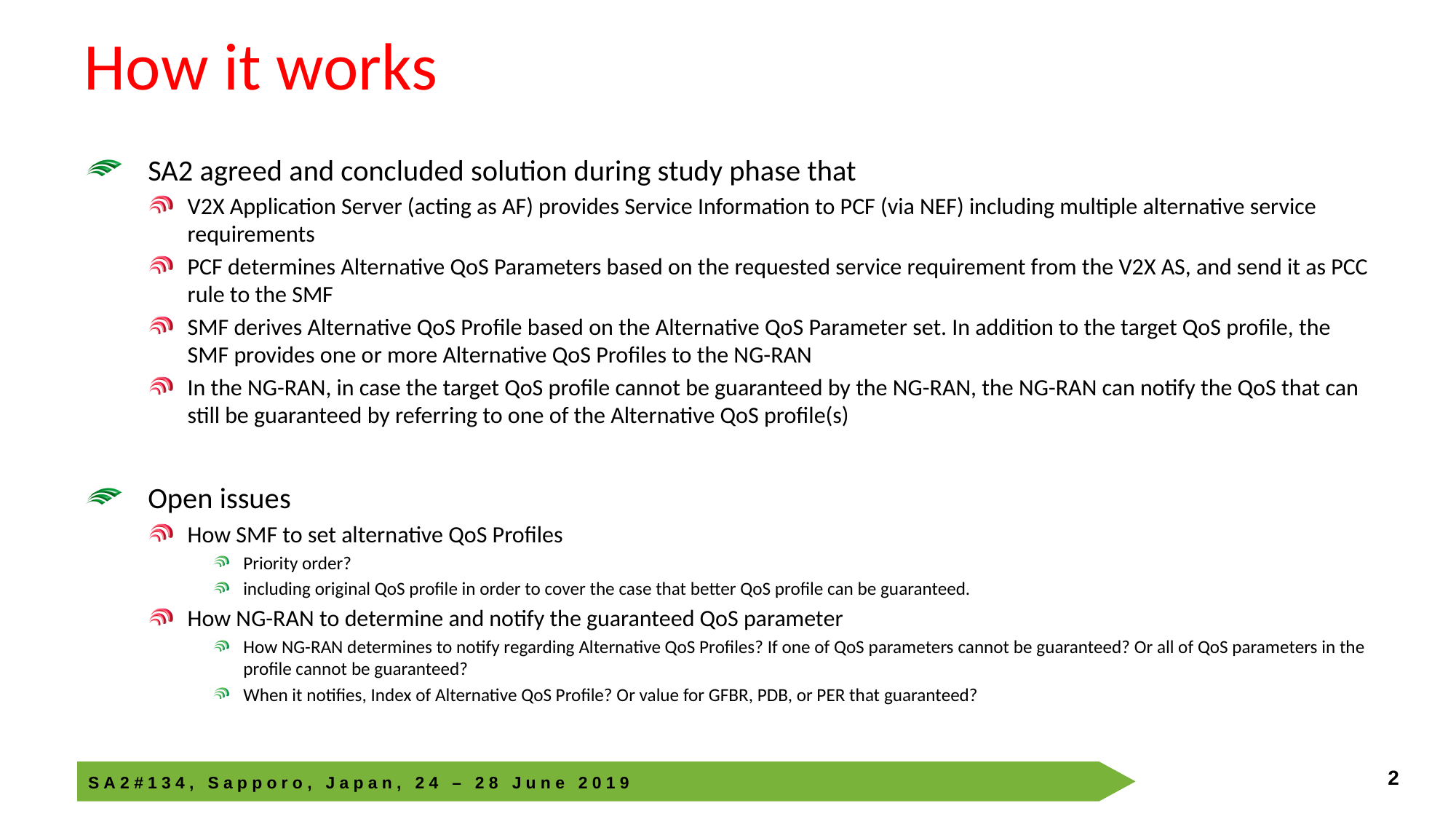

2
INTEL CONFIDENTIAL
# How it works
SA2 agreed and concluded solution during study phase that
V2X Application Server (acting as AF) provides Service Information to PCF (via NEF) including multiple alternative service requirements
PCF determines Alternative QoS Parameters based on the requested service requirement from the V2X AS, and send it as PCC rule to the SMF
SMF derives Alternative QoS Profile based on the Alternative QoS Parameter set. In addition to the target QoS profile, the SMF provides one or more Alternative QoS Profiles to the NG-RAN
In the NG-RAN, in case the target QoS profile cannot be guaranteed by the NG-RAN, the NG-RAN can notify the QoS that can still be guaranteed by referring to one of the Alternative QoS profile(s)

Open issues
How SMF to set alternative QoS Profiles
Priority order?
including original QoS profile in order to cover the case that better QoS profile can be guaranteed.
How NG-RAN to determine and notify the guaranteed QoS parameter
How NG-RAN determines to notify regarding Alternative QoS Profiles? If one of QoS parameters cannot be guaranteed? Or all of QoS parameters in the profile cannot be guaranteed?
When it notifies, Index of Alternative QoS Profile? Or value for GFBR, PDB, or PER that guaranteed?